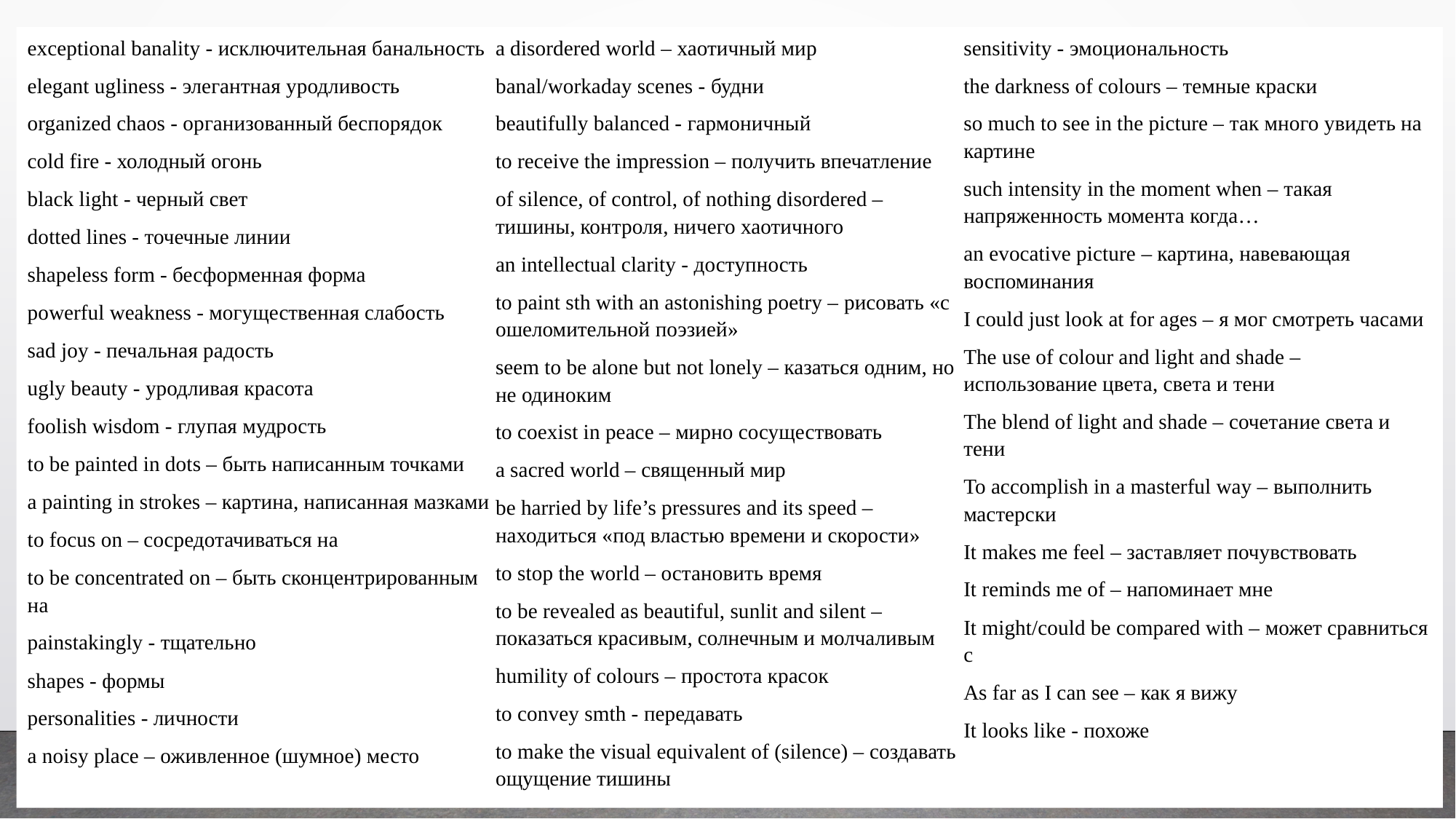

exceptional banality - исключительная банальность
elegant ugliness - элегантная уродливость
organized chaos - организованный беспорядок
cold fire - холодный огонь
black light - черный свет
dotted lines - точечные линии
shapeless form - бесформенная форма
powerful weakness - могущественная слабость
sad joy - печальная радость
ugly beauty - уродливая красота
foolish wisdom - глупая мудрость
to be painted in dots – быть написанным точками
a painting in strokes – картина, написанная мазками
to focus on – сосредотачиваться на
to be concentrated on – быть сконцентрированным на
painstakingly - тщательно
shapes - формы
personalities - личности
a noisy place – оживленное (шумное) место
a disordered world – хаотичный мир
banal/workaday scenes - будни
beautifully balanced - гармоничный
to receive the impression – получить впечатление
of silence, of control, of nothing disordered – тишины, контроля, ничего хаотичного
an intellectual clarity - доступность
to paint sth with an astonishing poetry – рисовать «с ошеломительной поэзией»
seem to be alone but not lonely – казаться одним, но не одиноким
to coexist in peace – мирно сосуществовать
a sacred world – священный мир
be harried by life’s pressures and its speed – находиться «под властью времени и скорости»
to stop the world – остановить время
to be revealed as beautiful, sunlit and silent – показаться красивым, солнечным и молчаливым
humility of colours – простота красок
to convey smth - передавать
to make the visual equivalent of (silence) – создавать ощущение тишины
sensitivity - эмоциональность
the darkness of colours – темные краски
so much to see in the picture – так много увидеть на картине
such intensity in the moment when – такая напряженность момента когда…
an evocative picture – картина, навевающая воспоминания
I could just look at for ages – я мог смотреть часами
The use of colour and light and shade – использование цвета, света и тени
The blend of light and shade – сочетание света и тени
To accomplish in a masterful way – выполнить мастерски
It makes me feel – заставляет почувствовать
It reminds me of – напоминает мне
It might/could be compared with – может сравниться с
As far as I can see – как я вижу
It looks like - похоже